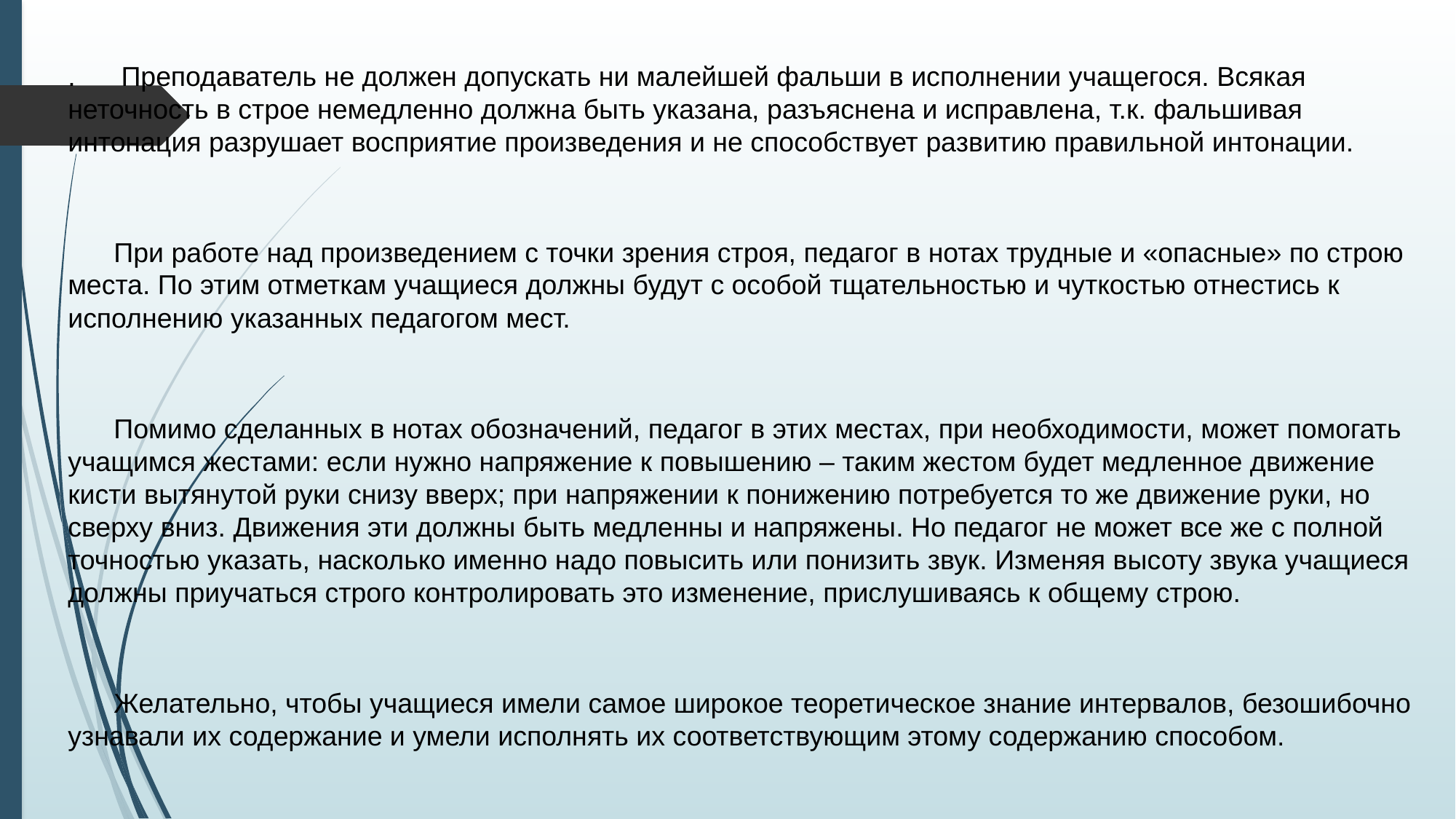

.      Преподаватель не должен допускать ни малейшей фальши в исполнении учащегося. Всякая неточность в строе немедленно должна быть указана, разъяснена и исправлена, т.к. фальшивая интонация разрушает восприятие произведения и не способствует развитию правильной интонации.

      При работе над произведением с точки зрения строя, педагог в нотах трудные и «опасные» по строю места. По этим отметкам учащиеся должны будут с особой тщательностью и чуткостью отнестись к исполнению указанных педагогом мест.

      Помимо сделанных в нотах обозначений, педагог в этих местах, при необходимости, может помогать учащимся жестами: если нужно напряжение к повышению – таким жестом будет медленное движение кисти вытянутой руки снизу вверх; при напряжении к понижению потребуется то же движение руки, но сверху вниз. Движения эти должны быть медленны и напряжены. Но педагог не может все же с полной точностью указать, насколько именно надо повысить или понизить звук. Изменяя высоту звука учащиеся должны приучаться строго контролировать это изменение, прислушиваясь к общему строю.

      Желательно, чтобы учащиеся имели самое широкое теоретическое знание интервалов, безошибочно узнавали их содержание и умели исполнять их соответствующим этому содержанию способом.